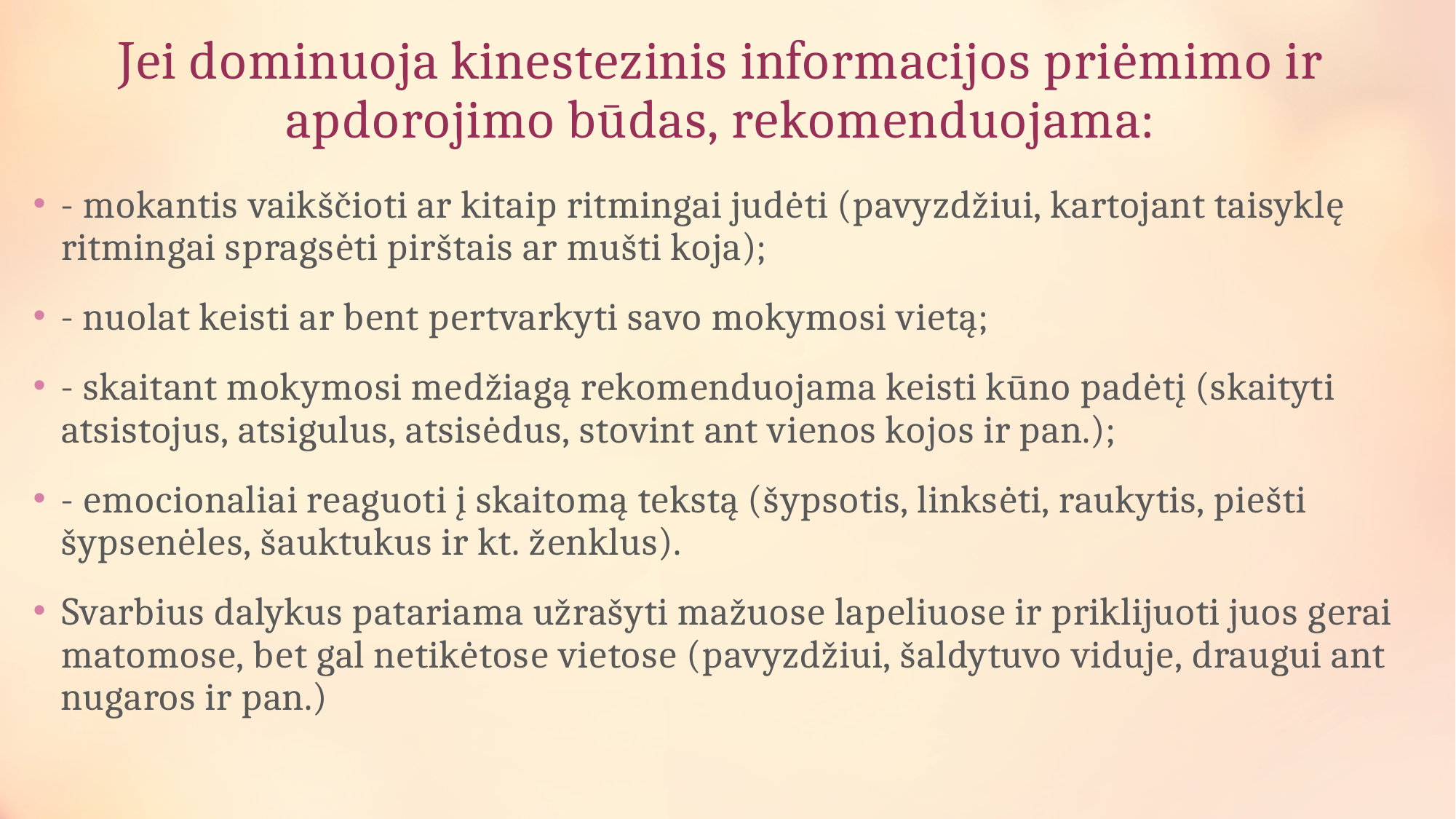

# Jei dominuoja kinestezinis informacijos priėmimo ir apdorojimo būdas, rekomenduojama:
- mokantis vaikščioti ar kitaip ritmingai judėti (pavyzdžiui, kartojant taisyklę ritmingai spragsėti pirštais ar mušti koja);
- nuolat keisti ar bent pertvarkyti savo mokymosi vietą;
- skaitant mokymosi medžiagą rekomenduojama keisti kūno padėtį (skaityti atsistojus, atsigulus, atsisėdus, stovint ant vienos kojos ir pan.);
- emocionaliai reaguoti į skaitomą tekstą (šypsotis, linksėti, raukytis, piešti šypsenėles, šauktukus ir kt. ženklus).
Svarbius dalykus patariama užrašyti mažuose lapeliuose ir priklijuoti juos gerai matomose, bet gal netikėtose vietose (pavyzdžiui, šaldytuvo viduje, draugui ant nugaros ir pan.)